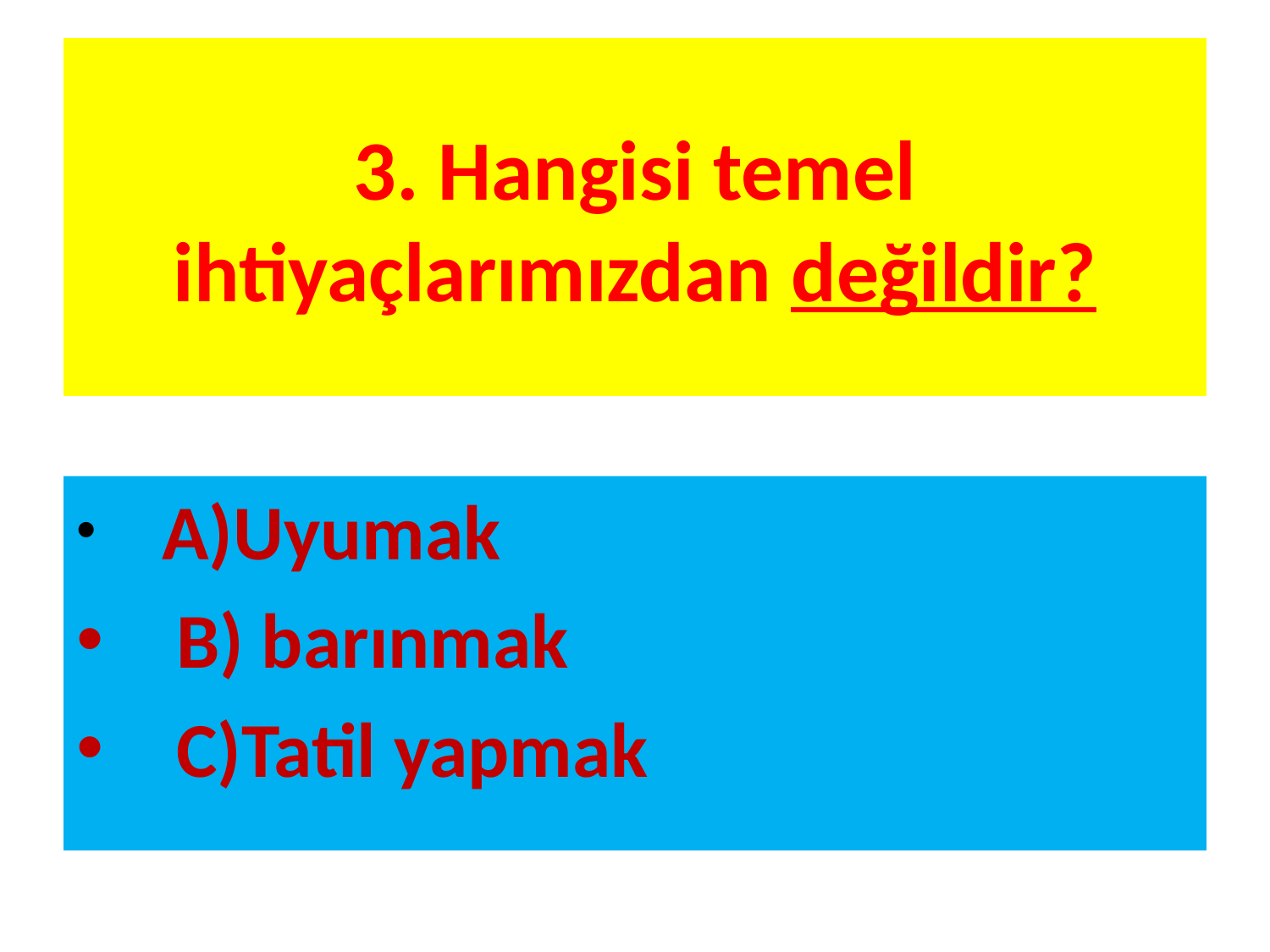

# 3. Hangisi temel ihtiyaçlarımızdan değildir?
   A)Uyumak
   B) barınmak
   C)Tatil yapmak